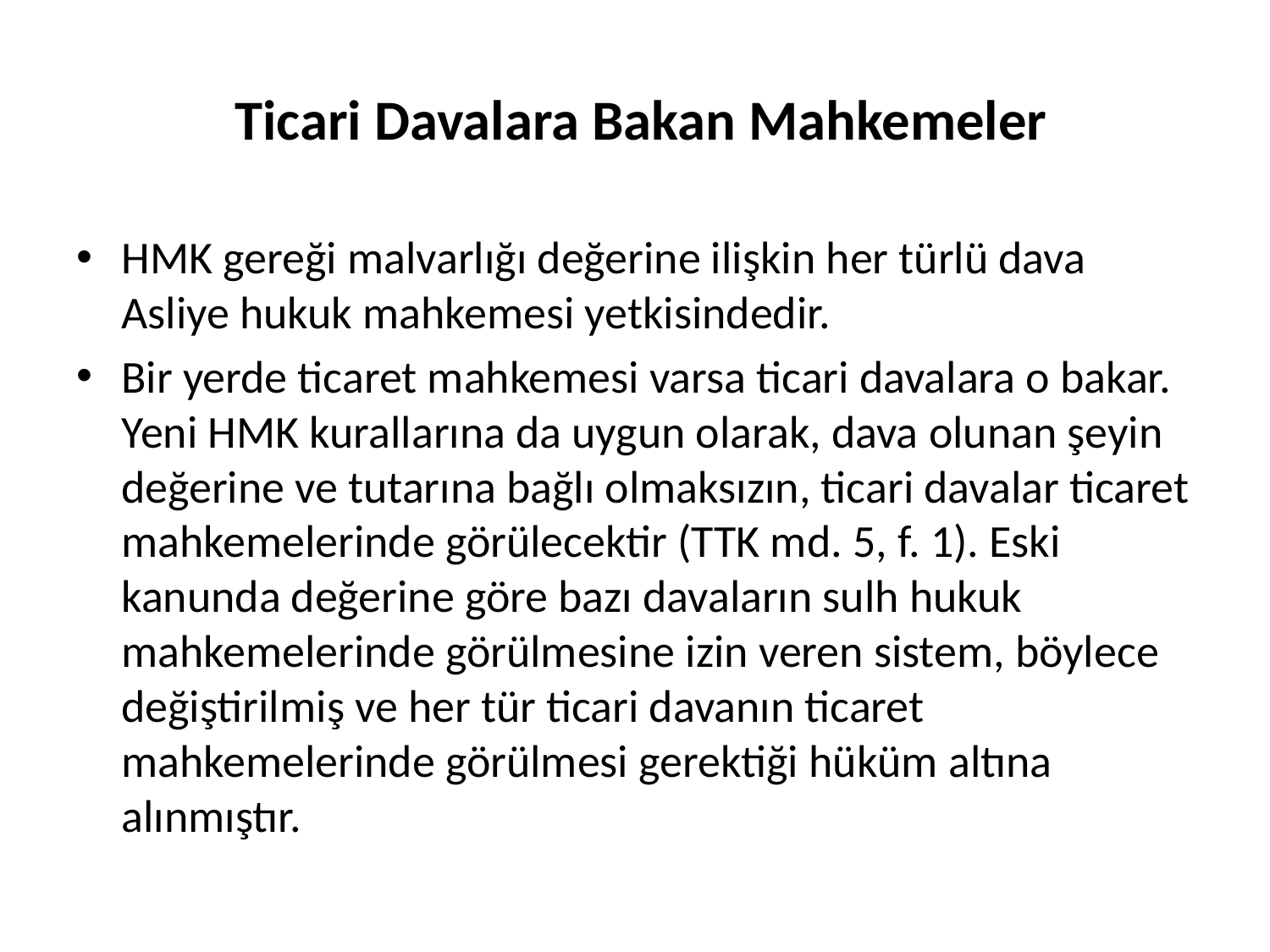

# Ticari Davalara Bakan Mahkemeler
HMK gereği malvarlığı değerine ilişkin her türlü dava Asliye hukuk mahkemesi yetkisindedir.
Bir yerde ticaret mahkemesi varsa ticari davalara o bakar. Yeni HMK kurallarına da uygun olarak, dava olunan şeyin değerine ve tutarına bağlı olmaksızın, ticari davalar ticaret mahkemelerinde görülecektir (TTK md. 5, f. 1). Eski kanunda değerine göre bazı davaların sulh hukuk mahkemelerinde görülmesine izin veren sistem, böylece değiştirilmiş ve her tür ticari davanın ticaret mahkemelerinde görülmesi gerektiği hüküm altına alınmıştır.